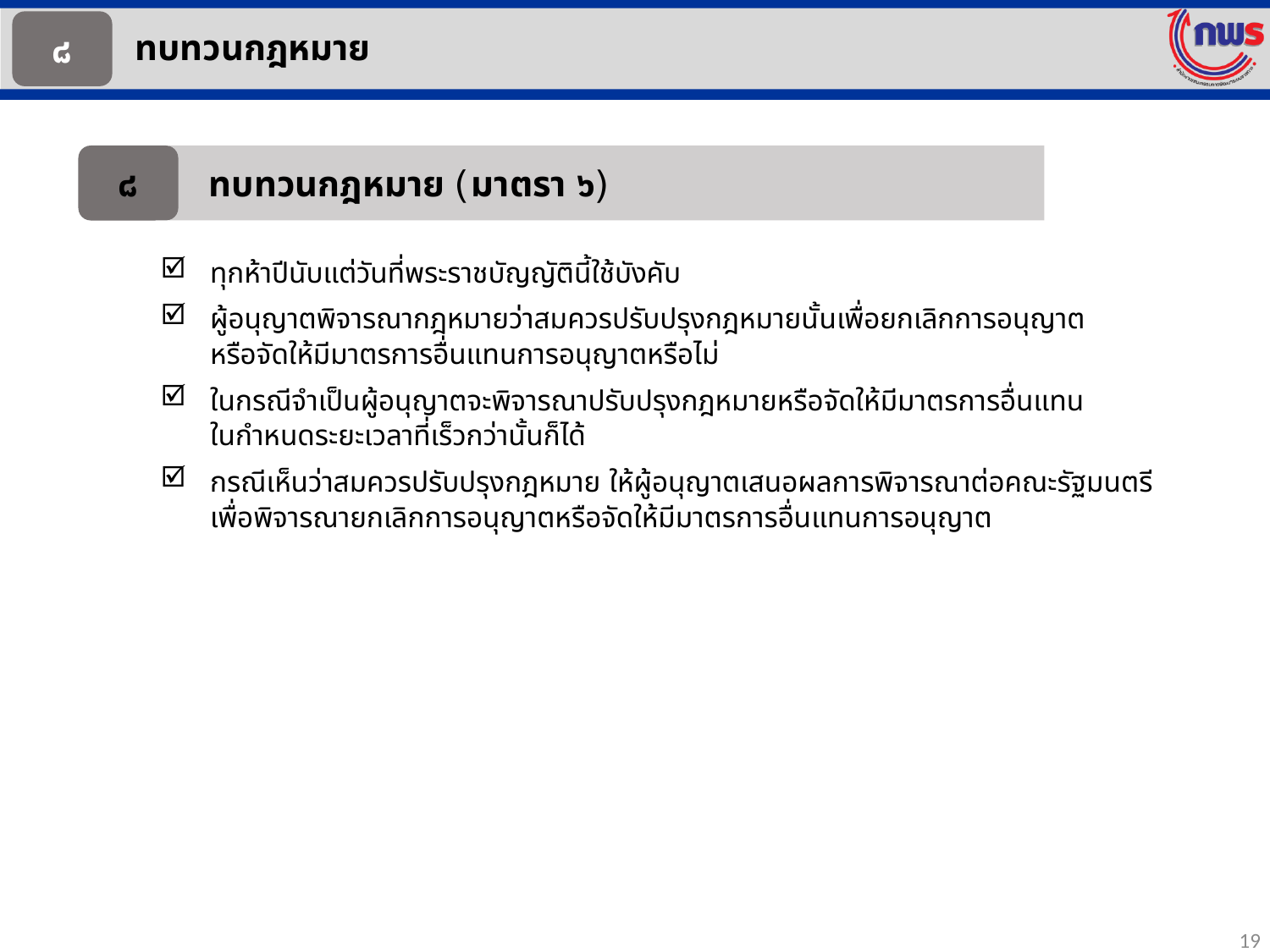

๘
ทบทวนกฎหมาย
๘

ทบทวนกฎหมาย (มาตรา ๖)
ทุกห้าปีนับแต่วันที่พระราชบัญญัตินี้ใช้บังคับ
ผู้อนุญาตพิจารณากฎหมายว่าสมควรปรับปรุงกฎหมายนั้นเพื่อยกเลิกการอนุญาต
หรือจัดให้มีมาตรการอื่นแทนการอนุญาตหรือไม่
ในกรณีจำเป็นผู้อนุญาตจะพิจารณาปรับปรุงกฎหมายหรือจัดให้มีมาตรการอื่นแทน
ในกำหนดระยะเวลาที่เร็วกว่านั้นก็ได้
กรณีเห็นว่าสมควรปรับปรุงกฎหมาย ให้ผู้อนุญาตเสนอผลการพิจารณาต่อคณะรัฐมนตรี
เพื่อพิจารณายกเลิกการอนุญาตหรือจัดให้มีมาตรการอื่นแทนการอนุญาต

19